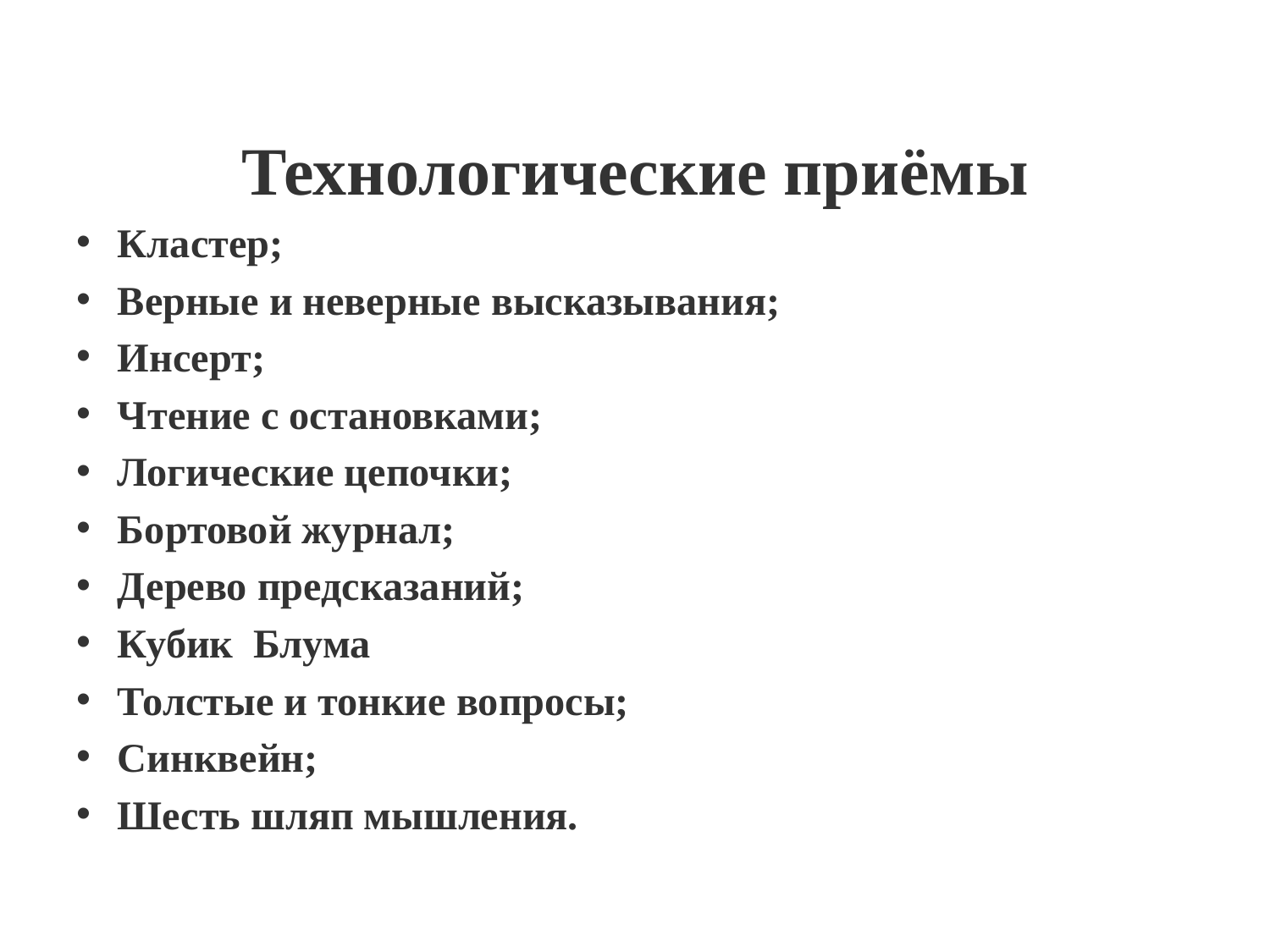

#

Технологические приёмы
Кластер;
Верные и неверные высказывания;
Инсерт;
Чтение с остановками;
Логические цепочки;
Бортовой журнал;
Дерево предсказаний;
Кубик  Блума
Толстые и тонкие вопросы;
Синквейн;
Шесть шляп мышления.